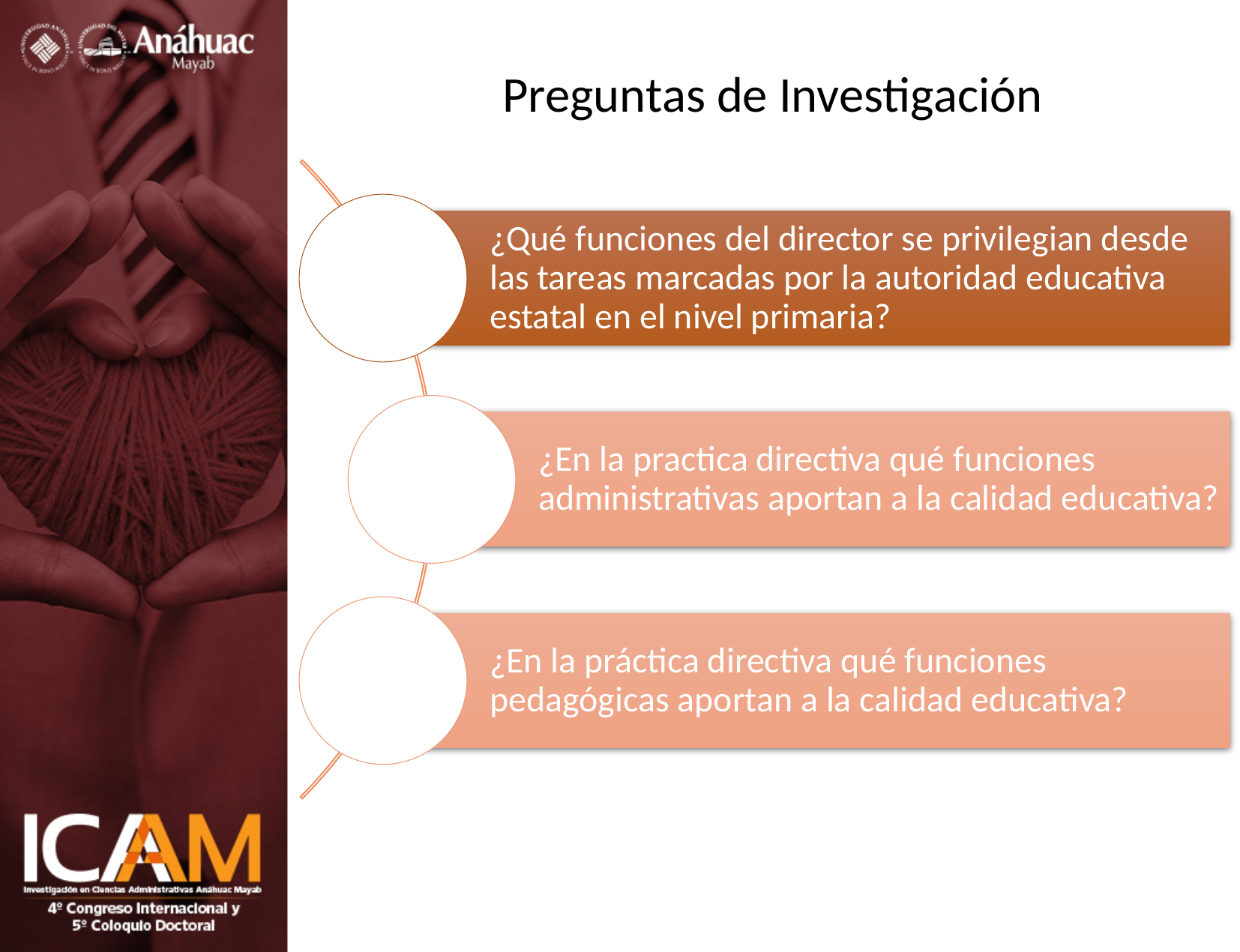

Preguntas de Investigación
¿Qué funciones del director se privilegian desde las tareas marcadas por la autoridad educativa estatal en el nivel primaria?
¿En la practica directiva qué funciones administrativas aportan a la calidad educativa?
¿En la práctica directiva qué funciones pedagógicas aportan a la calidad educativa?